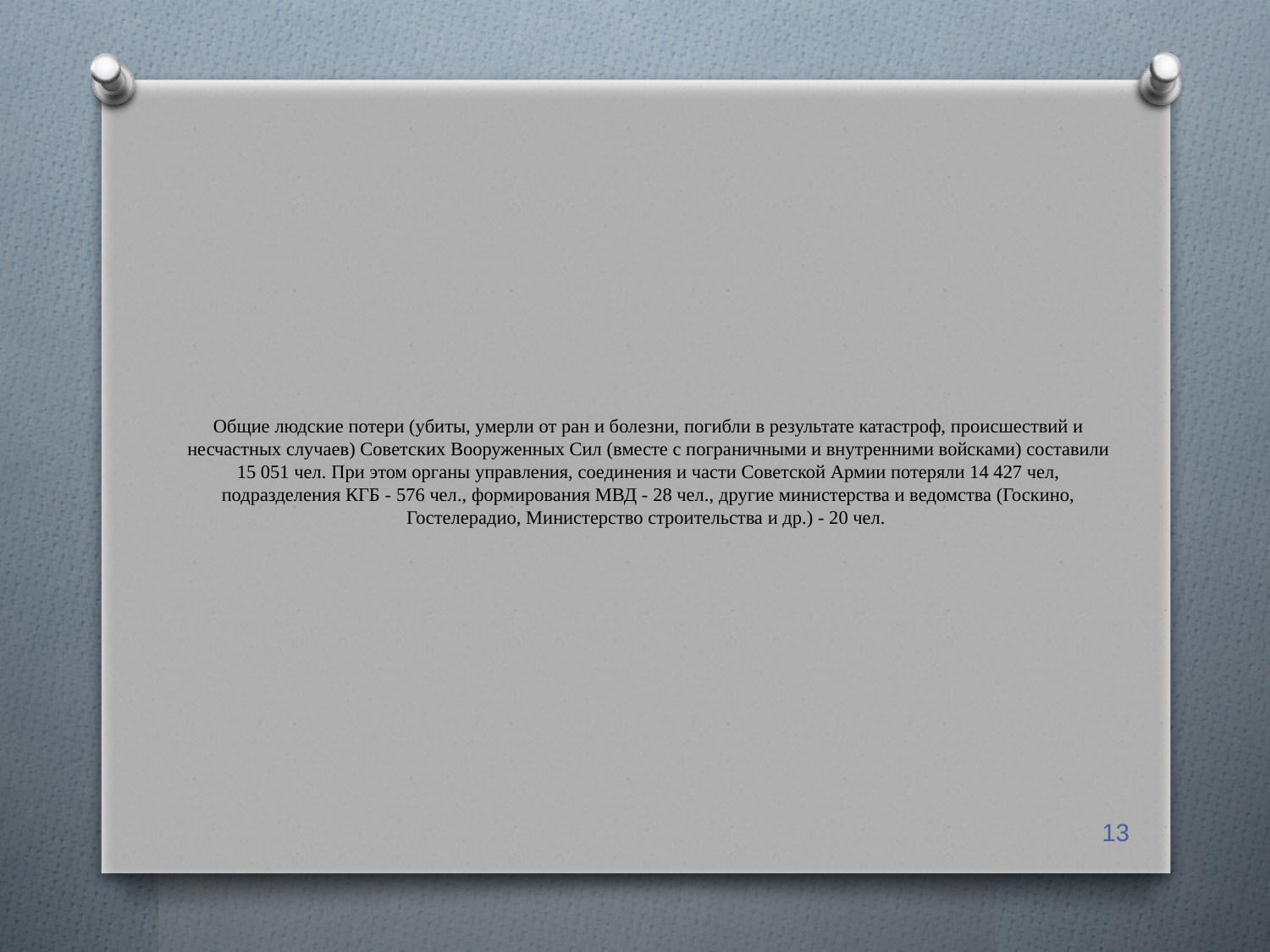

# Общие людские потери (убиты, умерли от ран и болезни, погибли в результате катастроф, происшествий и несчастных случаев) Советских Вооруженных Сил (вместе с пограничными и внутренними войсками) составили 15 051 чел. При этом органы управления, соединения и части Советской Армии потеряли 14 427 чел, подразделения КГБ - 576 чел., формирования МВД - 28 чел., другие министерства и ведомства (Госкино, Гостелерадио, Министерство строительства и др.) - 20 чел.
13